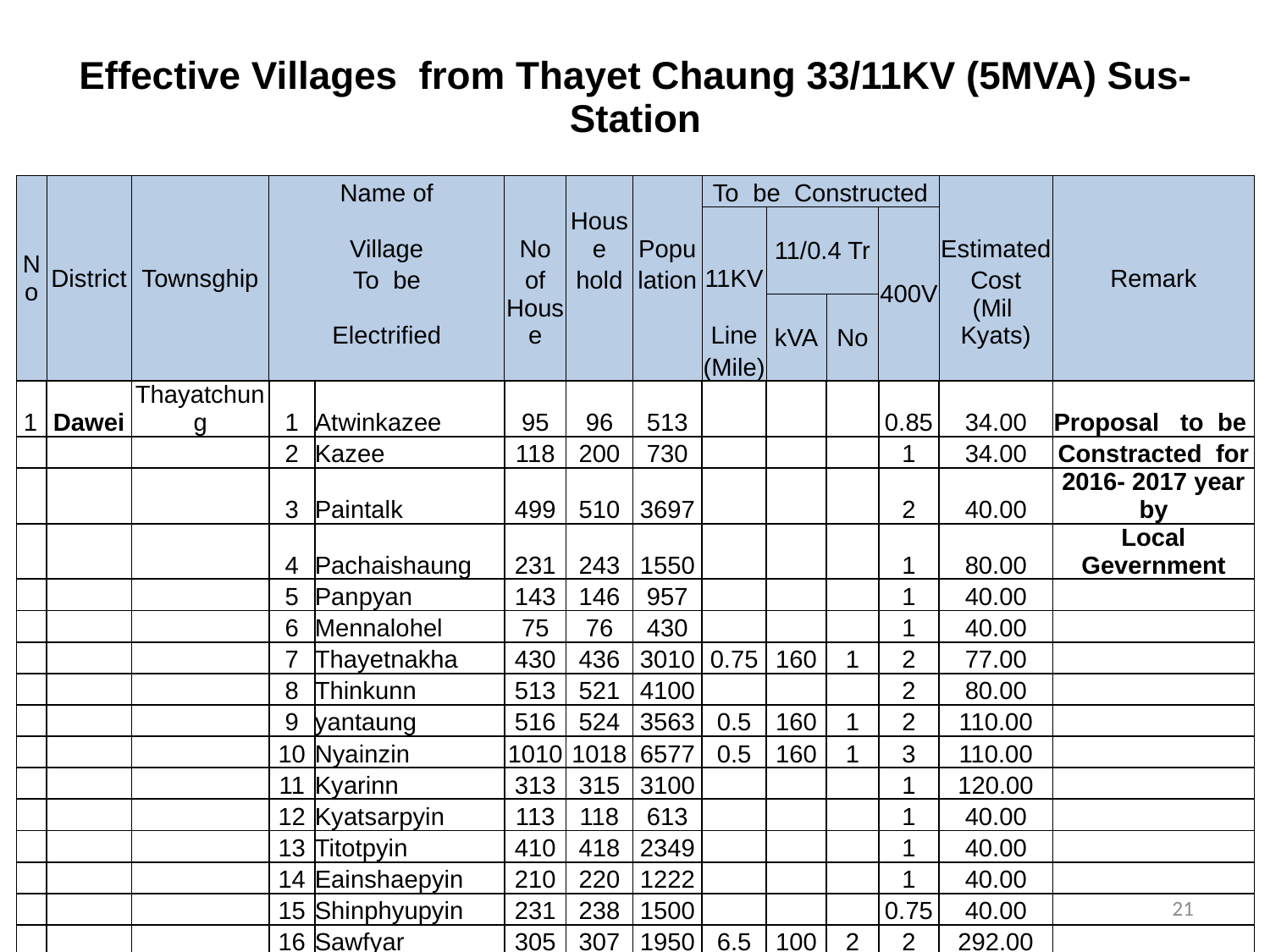

|  |  |  |  |  |  |  |  |  |  |  |  |  |  |
| --- | --- | --- | --- | --- | --- | --- | --- | --- | --- | --- | --- | --- | --- |
| Effective Villages from Thayet Chaung 33/11KV (5MVA) Sus- Station |  |  |  |  |  |  |  |  |  |  |  |  |  |
| No |  | Townsghip | Name of |  |  |  |  | To be Constructed |  |  |  |  | Remark |
|  |  |  | Village |  | No | House | Popu |  | 11/0.4 Tr |  | 400V | Estimated |  |
|  | District |  | To be |  | of | hold | lation | 11KV |  |  |  | Cost |  |
|  |  |  | Electrified |  | House |  |  | Line | kVA | No |  | (Mil Kyats) |  |
|  |  |  |  |  |  |  |  | (Mile) |  |  |  |  |  |
| 1 | Dawei | Thayatchung | 1 | Atwinkazee | 95 | 96 | 513 |  |  |  | 0.85 | 34.00 | Proposal to be |
|  |  |  | 2 | Kazee | 118 | 200 | 730 |  |  |  | 1 | 34.00 | Constracted for |
|  |  |  | 3 | Paintalk | 499 | 510 | 3697 |  |  |  | 2 | 40.00 | 2016- 2017 year by |
|  |  |  | 4 | Pachaishaung | 231 | 243 | 1550 |  |  |  | 1 | 80.00 | Local Gevernment |
|  |  |  | 5 | Panpyan | 143 | 146 | 957 |  |  |  | 1 | 40.00 |  |
|  |  |  | 6 | Mennalohel | 75 | 76 | 430 |  |  |  | 1 | 40.00 |  |
|  |  |  | 7 | Thayetnakha | 430 | 436 | 3010 | 0.75 | 160 | 1 | 2 | 77.00 |  |
|  |  |  | 8 | Thinkunn | 513 | 521 | 4100 |  |  |  | 2 | 80.00 |  |
|  |  |  | 9 | yantaung | 516 | 524 | 3563 | 0.5 | 160 | 1 | 2 | 110.00 |  |
|  |  |  | 10 | Nyainzin | 1010 | 1018 | 6577 | 0.5 | 160 | 1 | 3 | 110.00 |  |
|  |  |  | 11 | Kyarinn | 313 | 315 | 3100 |  |  |  | 1 | 120.00 |  |
|  |  |  | 12 | Kyatsarpyin | 113 | 118 | 613 |  |  |  | 1 | 40.00 |  |
|  |  |  | 13 | Titotpyin | 410 | 418 | 2349 |  |  |  | 1 | 40.00 |  |
|  |  |  | 14 | Eainshaepyin | 210 | 220 | 1222 |  |  |  | 1 | 40.00 |  |
|  |  |  | 15 | Shinphyupyin | 231 | 238 | 1500 |  |  |  | 0.75 | 40.00 |  |
|  |  |  | 16 | Sawfyar | 305 | 307 | 1950 | 6.5 | 100 | 2 | 2 | 292.00 |  |
|  |  |  | 17 | kinnshae | 213 | 215 | 1671 | 0.5 | 200 | 1 | 1 | 70.00 |  |
|  |  |  | 18 | Moeshweju | 103 | 106 | 533 | 0.5 | 160 | 1 | 1 | 70.00 |  |
|  |  |  | 19 | Chaukchaung | 313 | 317 | 610 | 12 | 100 | 1 | 1 | 391.00 |  |
|  |  |  | 20 | Sinjyun | 309 | 317 | 210 | 0.5 | 200 | 1 | 1 | 70.00 |  |
21